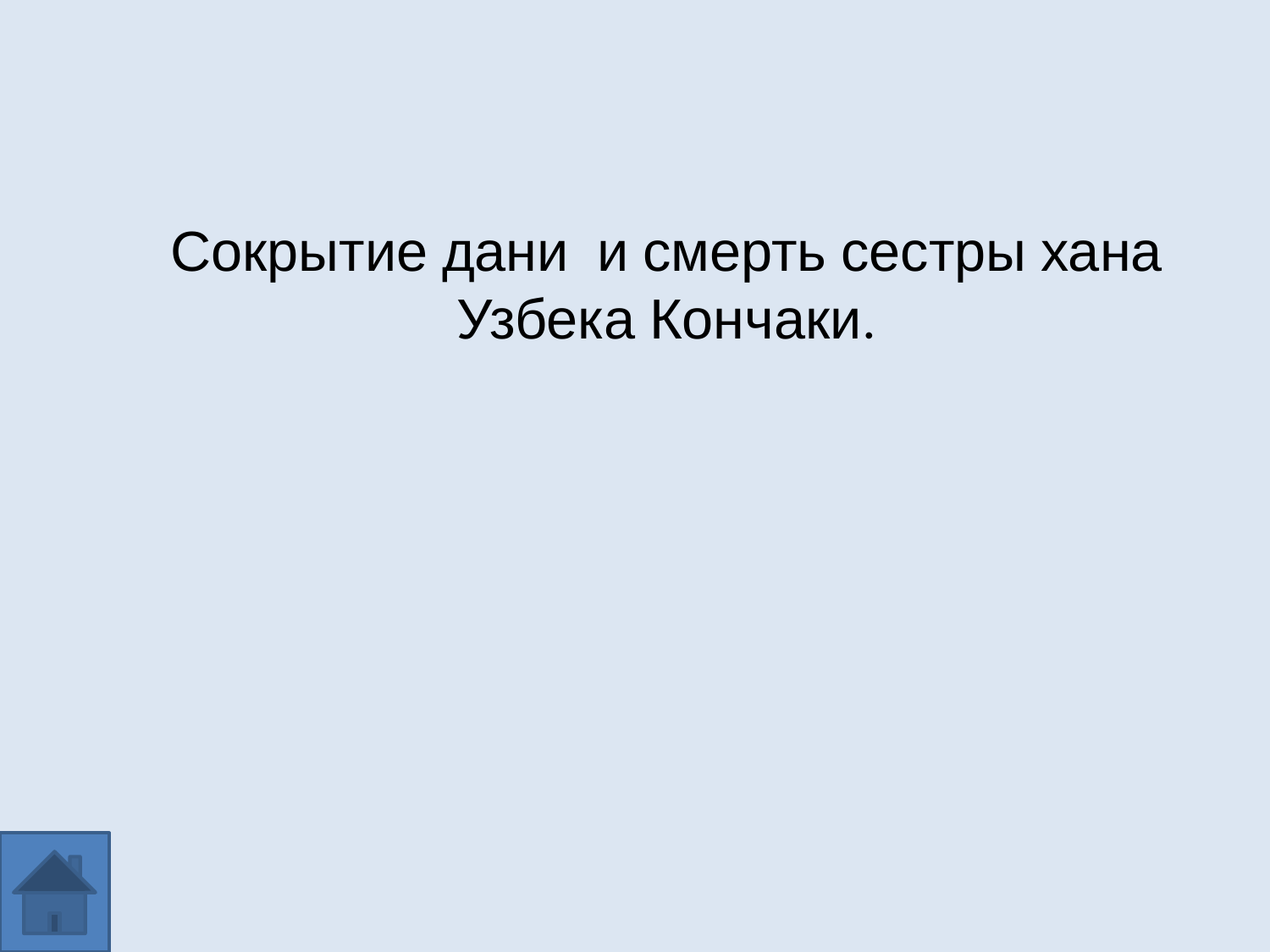

#
Сокрытие дани  и смерть сестры хана Узбека Кончаки.